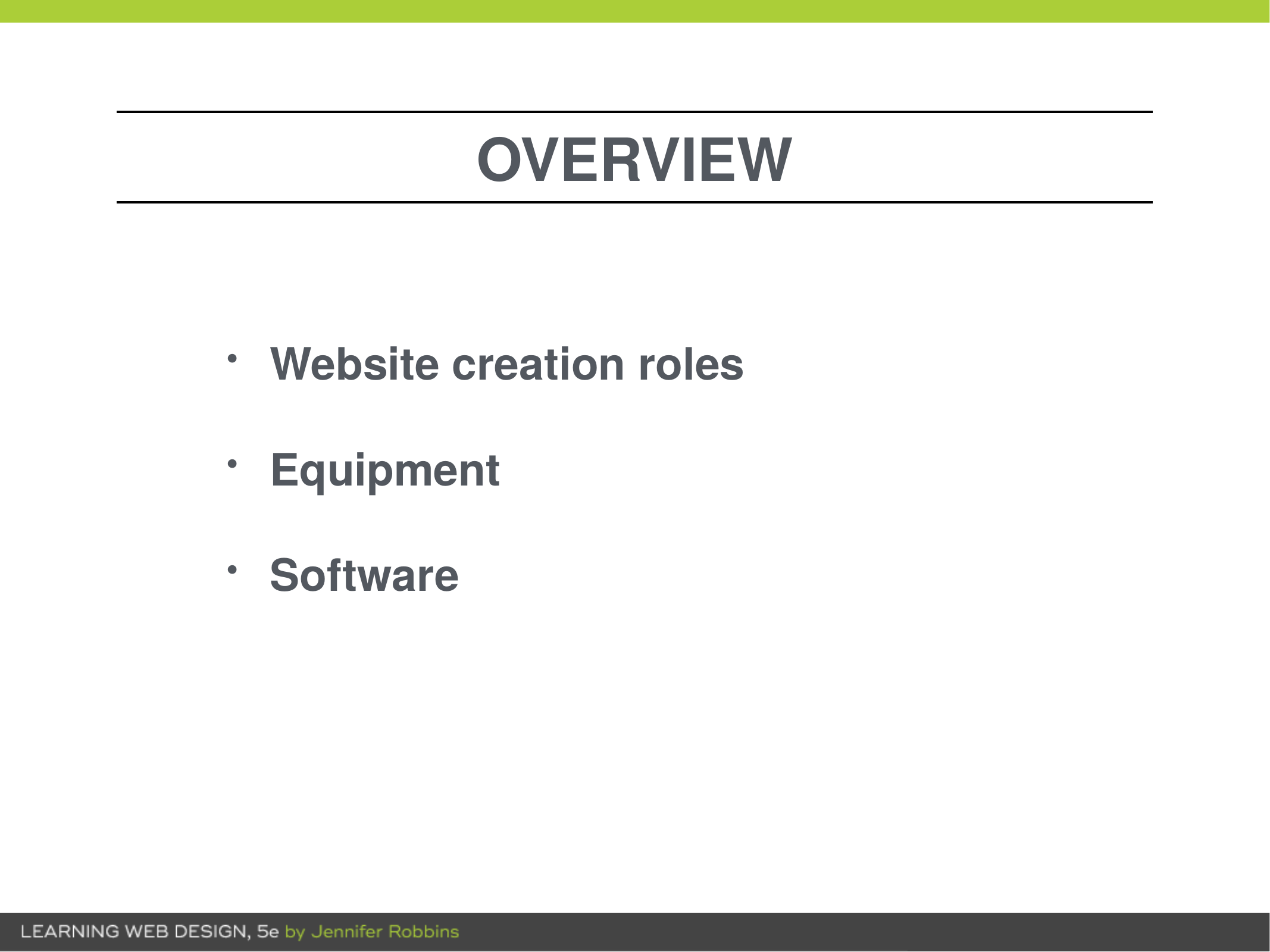

# OVERVIEW

Website creation roles
Equipment
Software